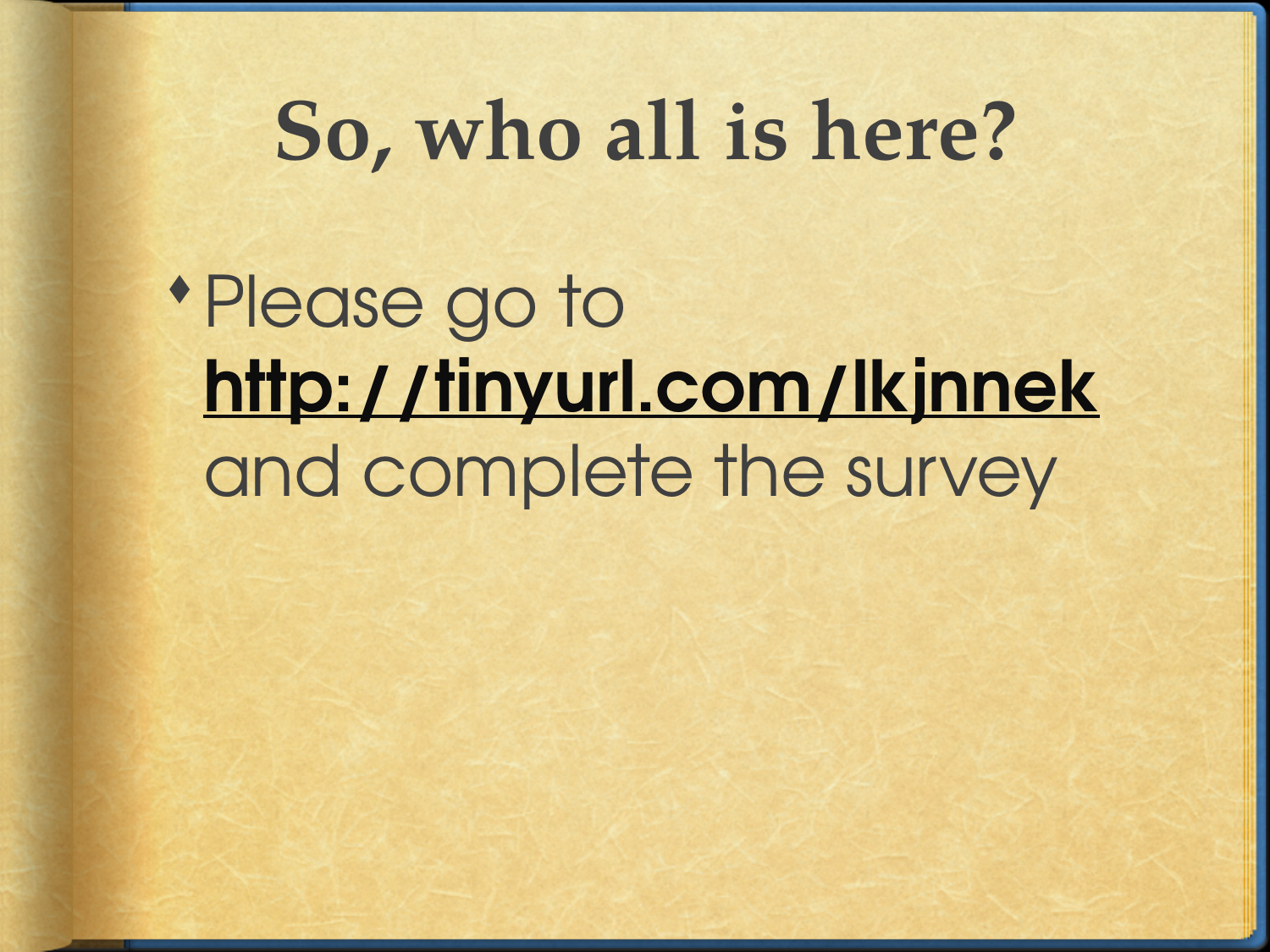

# So, who all is here?
Please go to http://tinyurl.com/lkjnnek and complete the survey